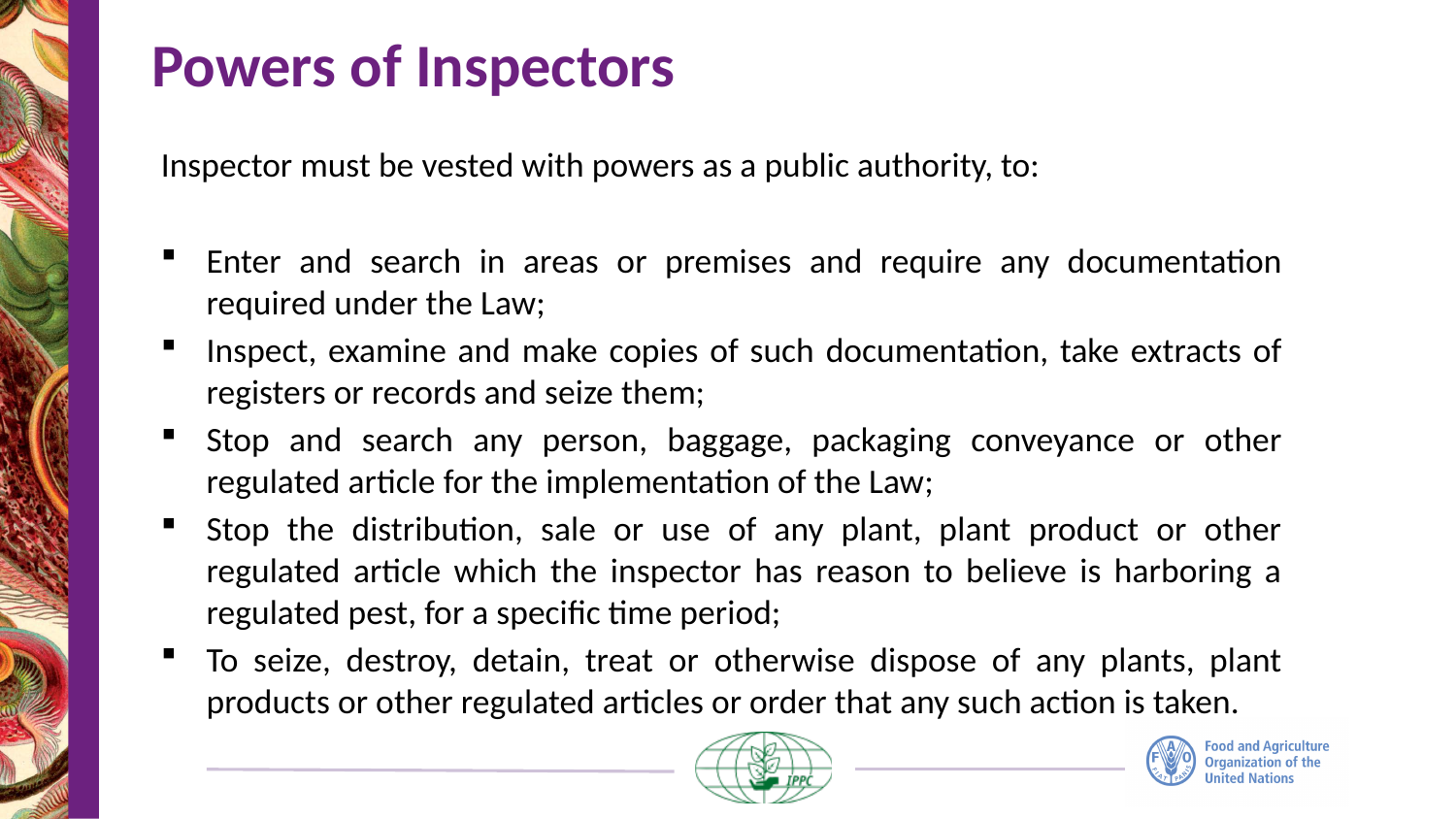

# Powers of Inspectors
Inspector must be vested with powers as a public authority, to:

Enter and search in areas or premises and require any documentation required under the Law;
Inspect, examine and make copies of such documentation, take extracts of registers or records and seize them;
Stop and search any person, baggage, packaging conveyance or other regulated article for the implementation of the Law;
Stop the distribution, sale or use of any plant, plant product or other regulated article which the inspector has reason to believe is harboring a regulated pest, for a specific time period;
To seize, destroy, detain, treat or otherwise dispose of any plants, plant products or other regulated articles or order that any such action is taken.